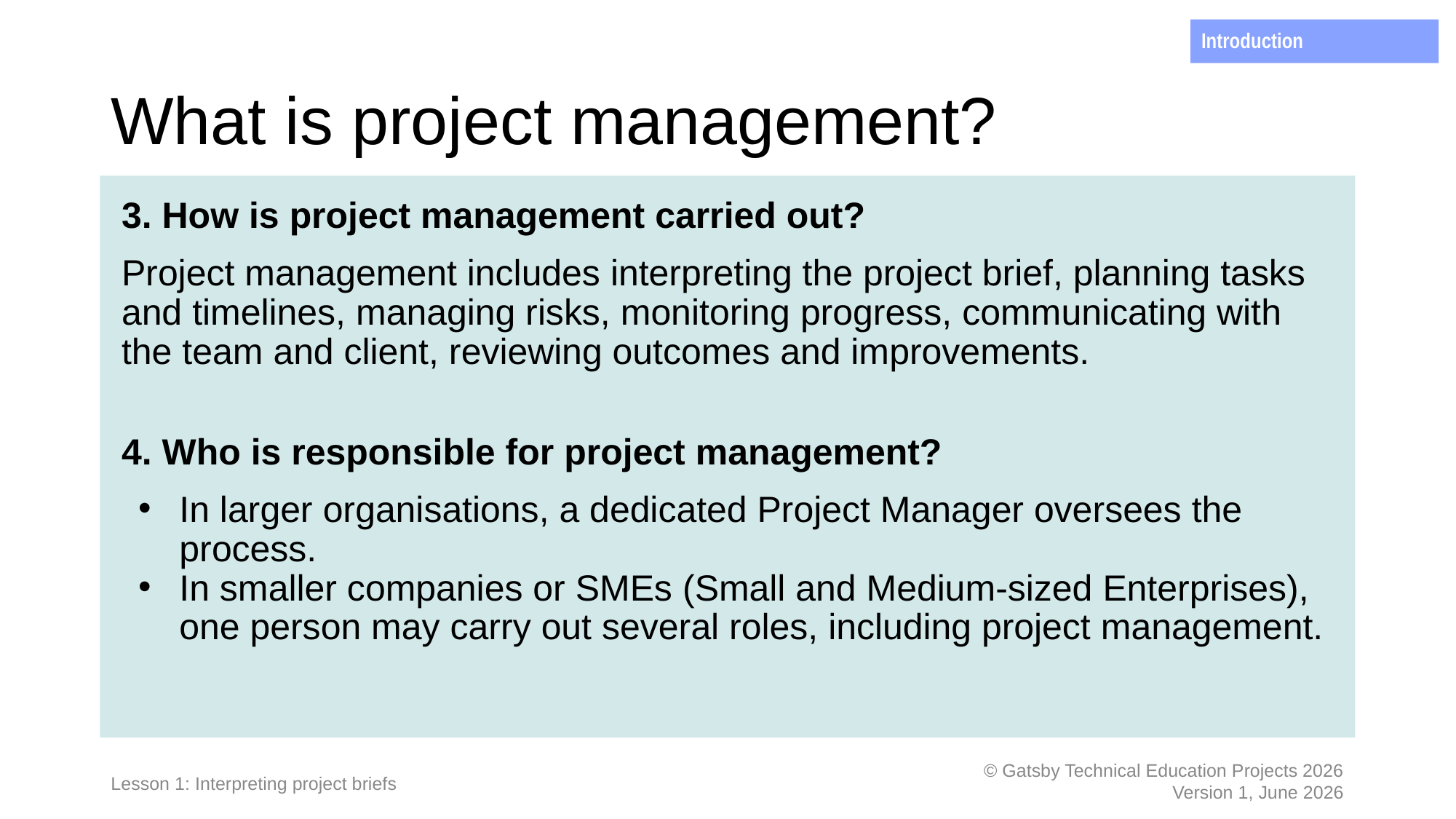

Introduction
# What is project management?
3. How is project management carried out?
Project management includes interpreting the project brief, planning tasks and timelines, managing risks, monitoring progress, communicating with the team and client, reviewing outcomes and improvements.
4. Who is responsible for project management?
In larger organisations, a dedicated Project Manager oversees the process.
In smaller companies or SMEs (Small and Medium-sized Enterprises), one person may carry out several roles, including project management.
Lesson 1: Interpreting project briefs